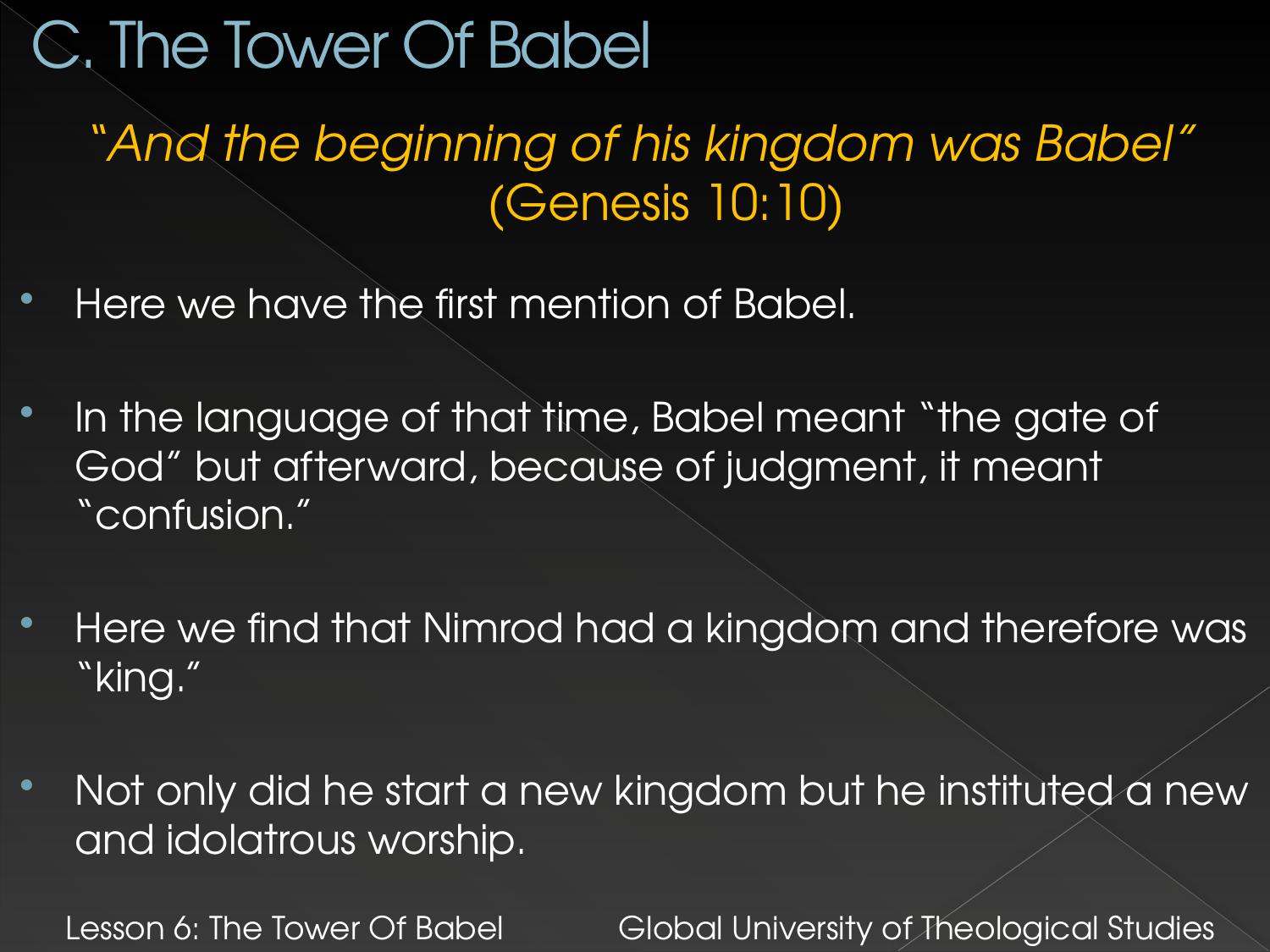

# C. The Tower Of Babel
“And the beginning of his kingdom was Babel” (Genesis 10:10)

Here we have the first mention of Babel.

In the language of that time, Babel meant “the gate of God” but afterward, because of judgment, it meant “confusion.”

Here we find that Nimrod had a kingdom and therefore was “king.”

Not only did he start a new kingdom but he instituted a new and idolatrous worship.
Lesson 6: The Tower Of Babel             Global University of Theological Studies